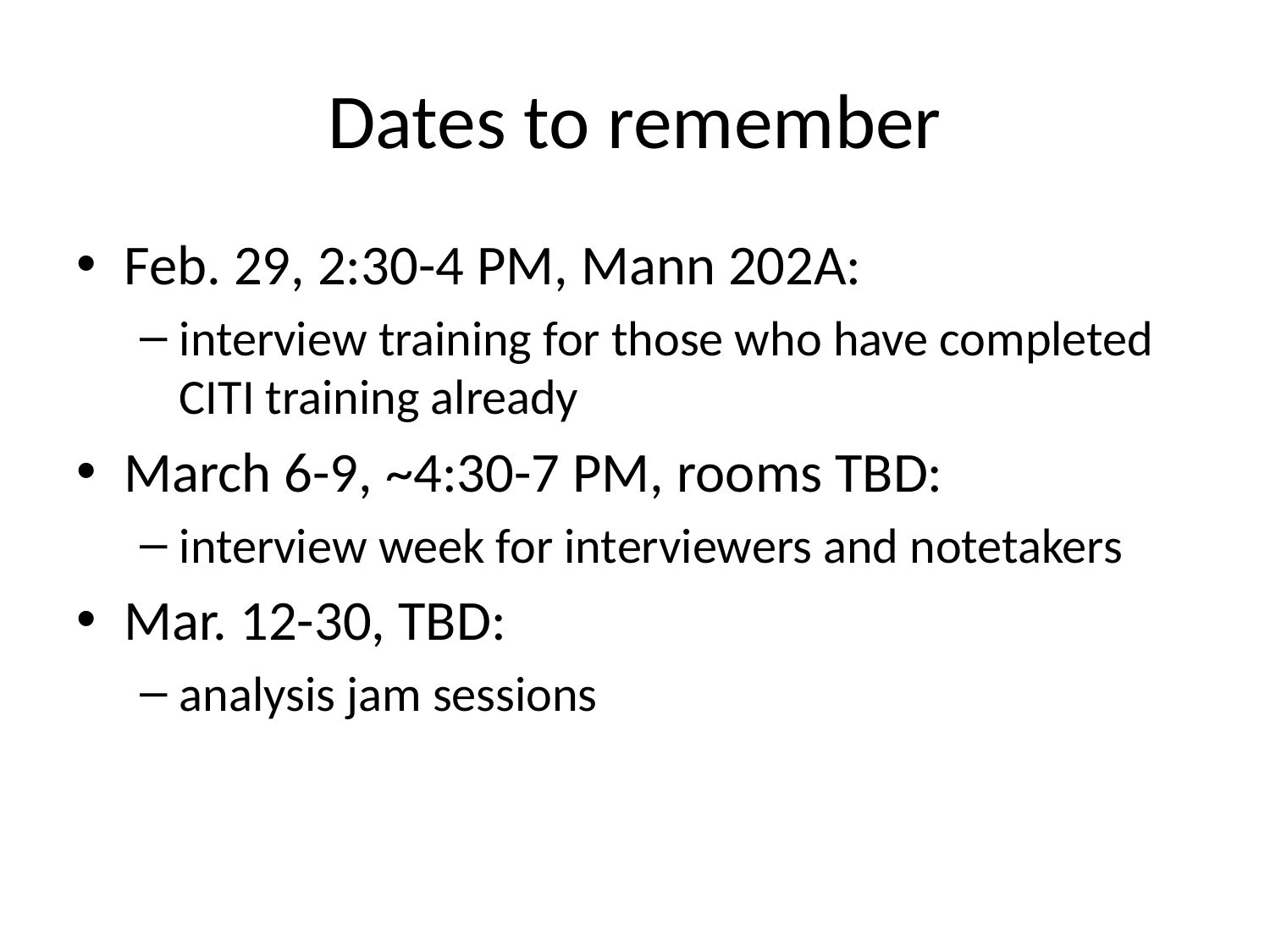

# Dates to remember
Feb. 29, 2:30-4 PM, Mann 202A:
interview training for those who have completed CITI training already
March 6-9, ~4:30-7 PM, rooms TBD:
interview week for interviewers and notetakers
Mar. 12-30, TBD:
analysis jam sessions